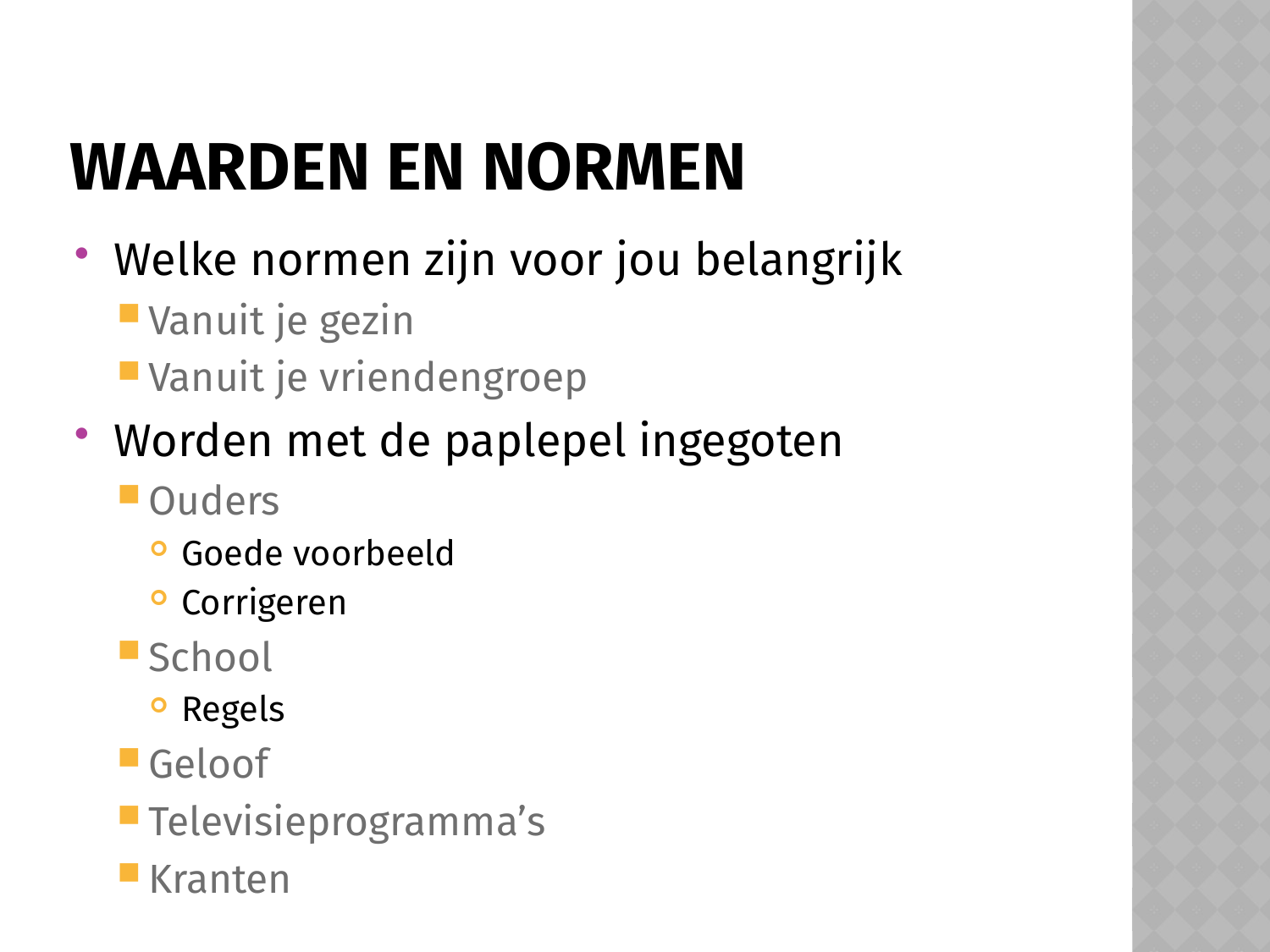

# Waarden en normen
Welke normen zijn voor jou belangrijk
Vanuit je gezin
Vanuit je vriendengroep
Worden met de paplepel ingegoten
Ouders
Goede voorbeeld
Corrigeren
School
Regels
Geloof
Televisieprogramma’s
Kranten